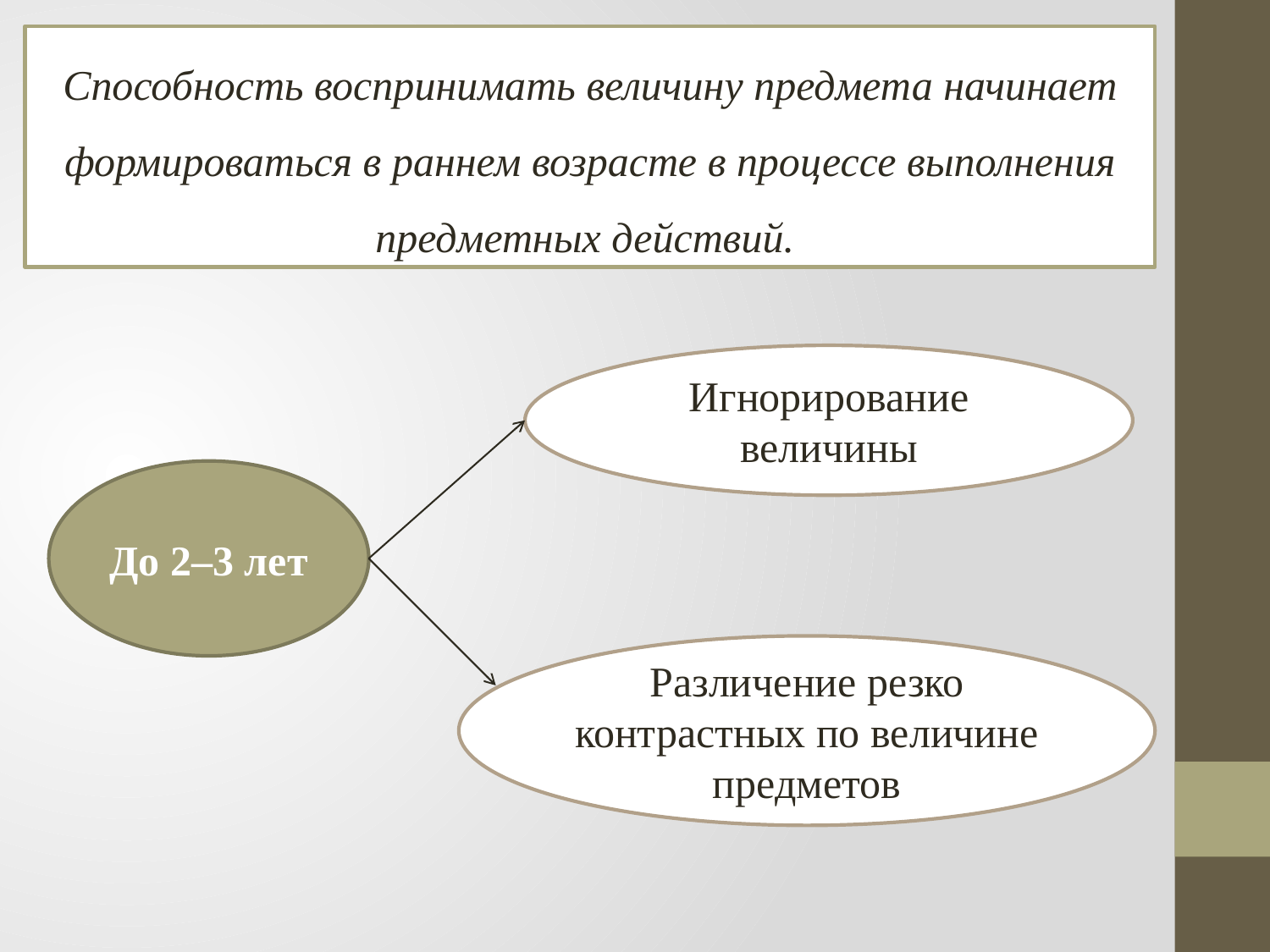

Способность воспринимать величину предмета начинает формироваться в раннем возрасте в процессе выполнения предметных действий.
Игнорирование величины
До 2–3 лет
Различение резко контрастных по величине предметов